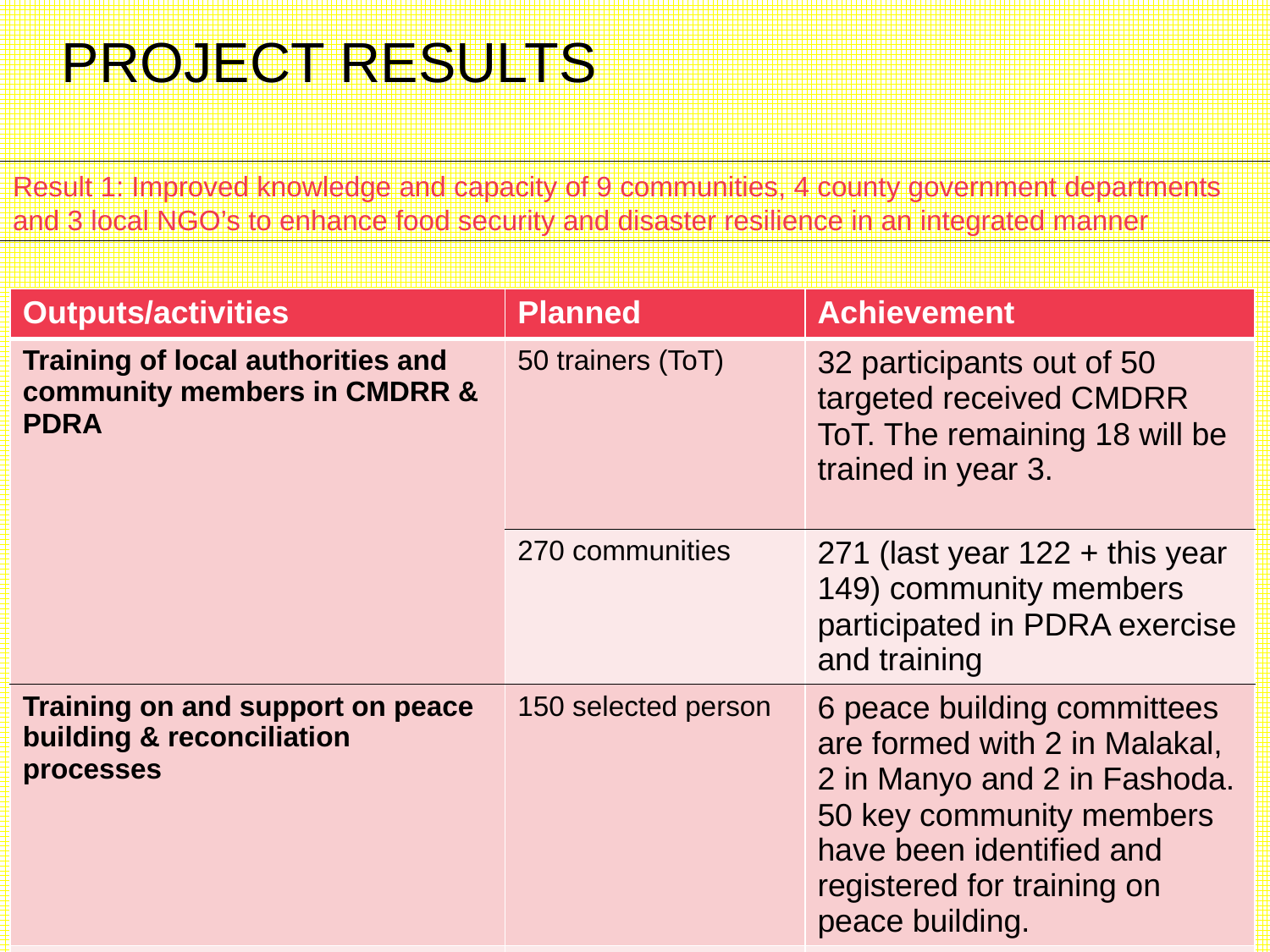

# Project Results
Result 1: Improved knowledge and capacity of 9 communities, 4 county government departments and 3 local NGO’s to enhance food security and disaster resilience in an integrated manner
| Outputs/activities | Planned | Achievement |
| --- | --- | --- |
| Training of local authorities and community members in CMDRR & PDRA | 50 trainers (ToT) | 32 participants out of 50 targeted received CMDRR ToT. The remaining 18 will be trained in year 3. |
|  | 270 communities | 271 (last year 122 + this year 149) community members participated in PDRA exercise and training |
| Training on and support on peace building & reconciliation processes | 150 selected person | 6 peace building committees are formed with 2 in Malakal, 2 in Manyo and 2 in Fashoda. 50 key community members have been identified and registered for training on peace building. |
| Establish 100FFS groups representing 3000 communities | 100 FFS (30 member each) | 34 FFS facilitators were trained in November 2017 and 15 FFS groups enrolled on the cycle in 3 counties |
| Number of feasible and promising agri-business opportunities developed | 9 communities | Y3 and developed fragility and food security assessment tools |